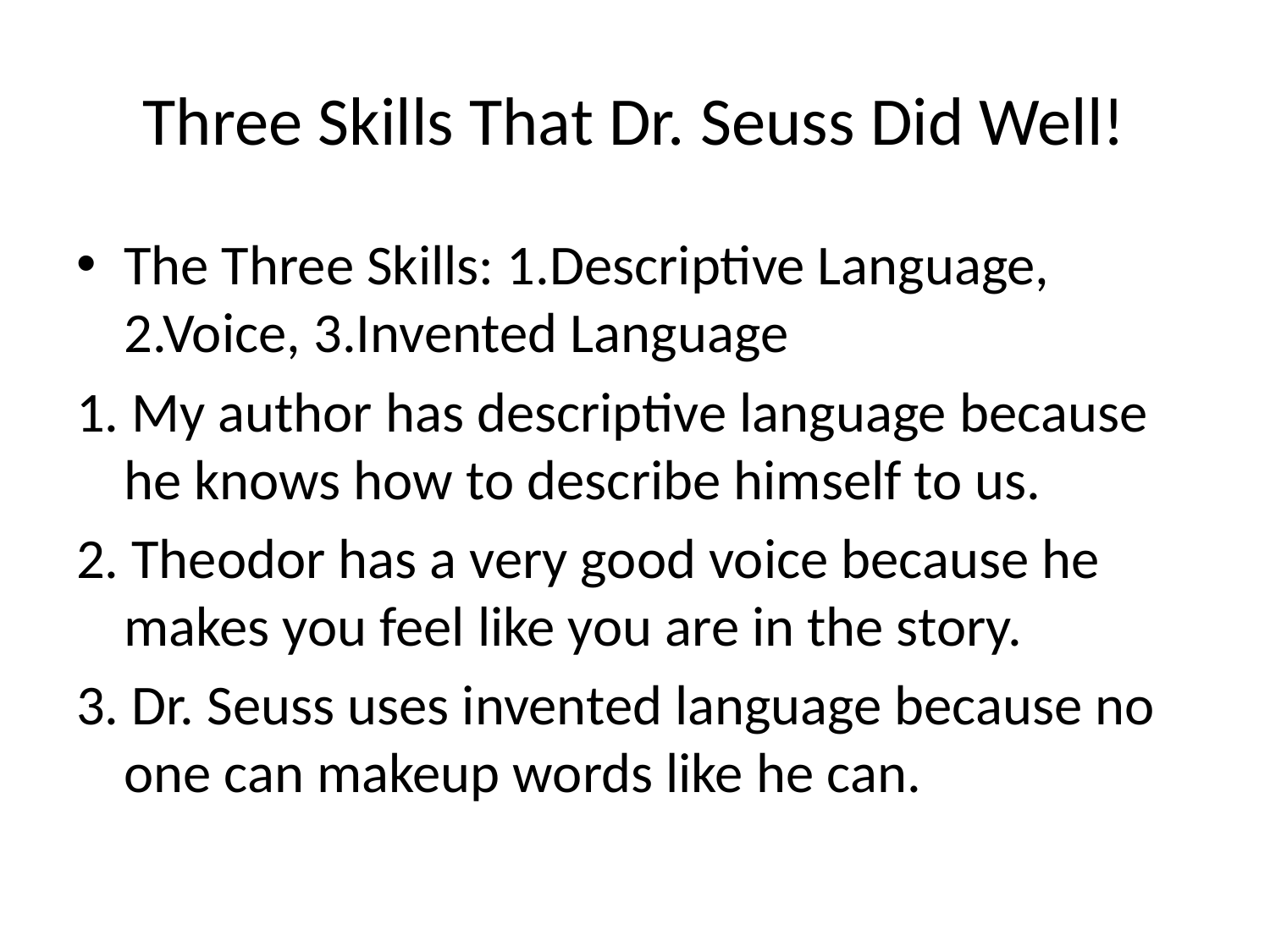

# Three Skills That Dr. Seuss Did Well!
The Three Skills: 1.Descriptive Language, 2.Voice, 3.Invented Language
1. My author has descriptive language because he knows how to describe himself to us.
2. Theodor has a very good voice because he makes you feel like you are in the story.
3. Dr. Seuss uses invented language because no one can makeup words like he can.